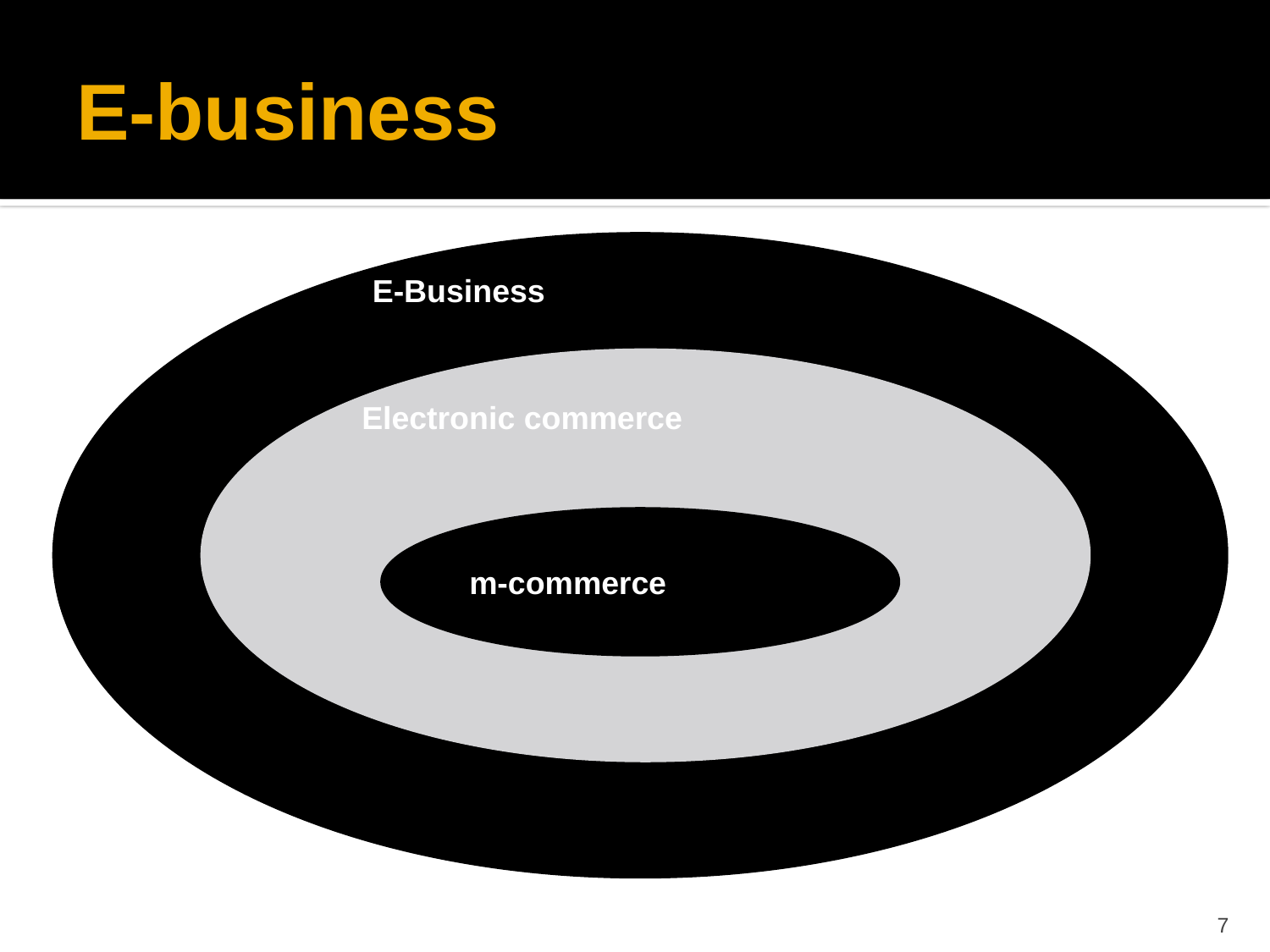

# E-business

E-Business

Electronic commerce
m-commerce
7